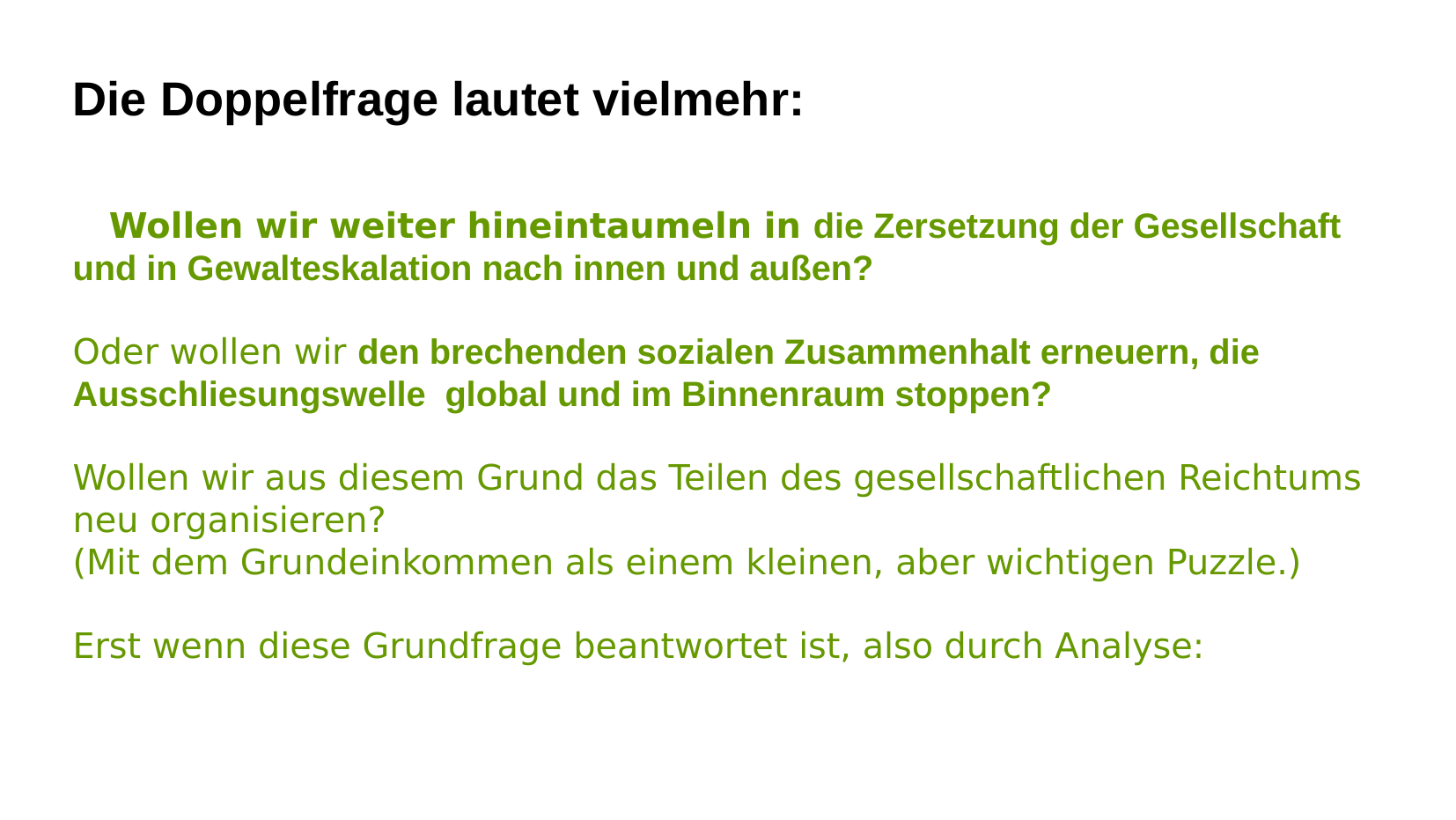

# Die Doppelfrage lautet vielmehr:
   Wollen wir weiter hineintaumeln in die Zersetzung der Gesellschaft und in Gewalteskalation nach innen und außen?

Oder wollen wir den brechenden sozialen Zusammenhalt erneuern, die Ausschliesungswelle  global und im Binnenraum stoppen?

Wollen wir aus diesem Grund das Teilen des gesellschaftlichen Reichtums neu organisieren?
(Mit dem Grundeinkommen als einem kleinen, aber wichtigen Puzzle.)

Erst wenn diese Grundfrage beantwortet ist, also durch Analyse: